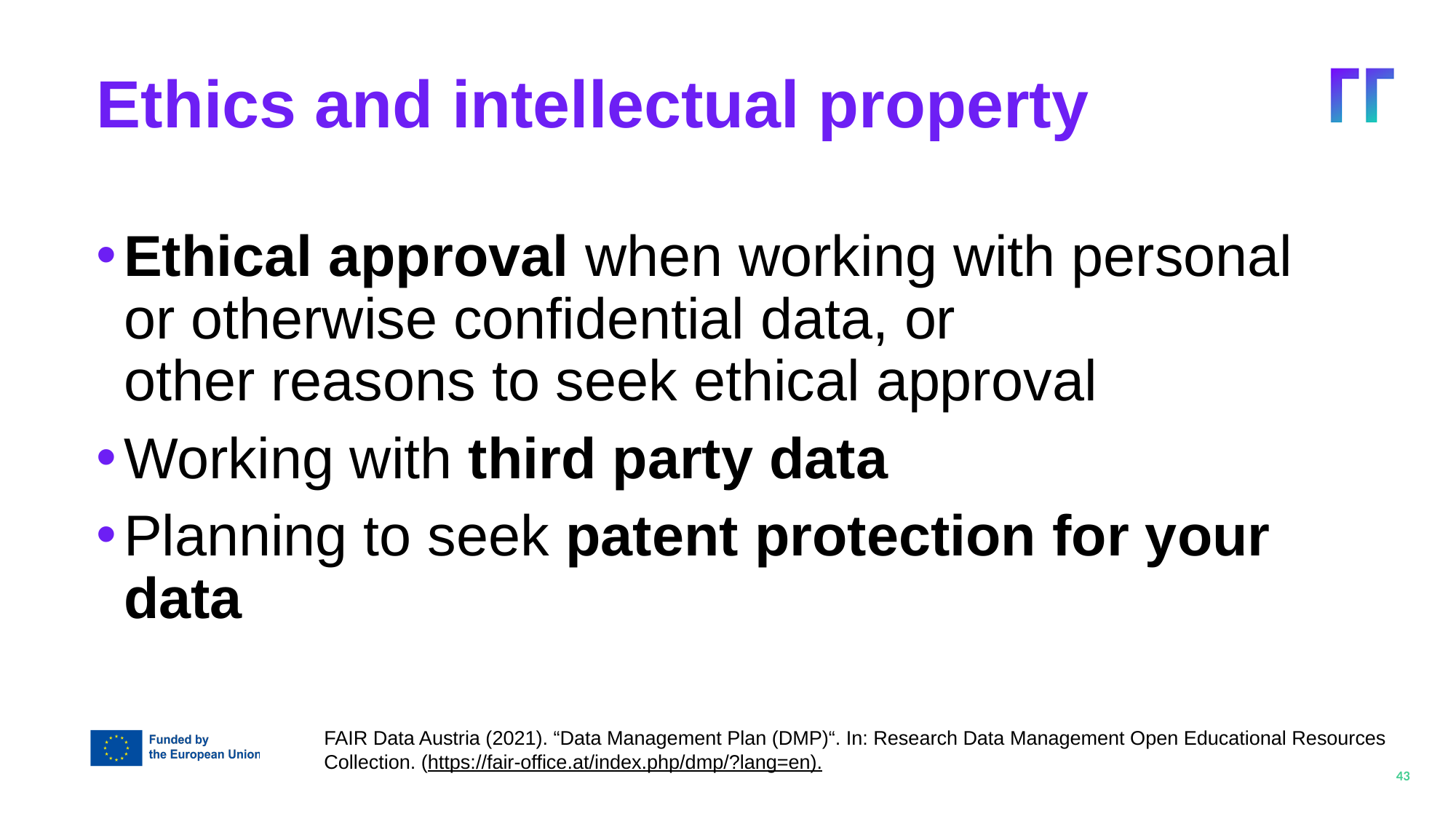

Ethics and intellectual property
Ethical approval when working with personal or otherwise confidential data, or other reasons to seek ethical approval
Working with third party data
Planning to seek patent protection for your data
FAIR Data Austria (2021). “Data Management Plan (DMP)“. In: Research Data Management Open Educational Resources Collection. (https://fair-office.at/index.php/dmp/?lang=en).